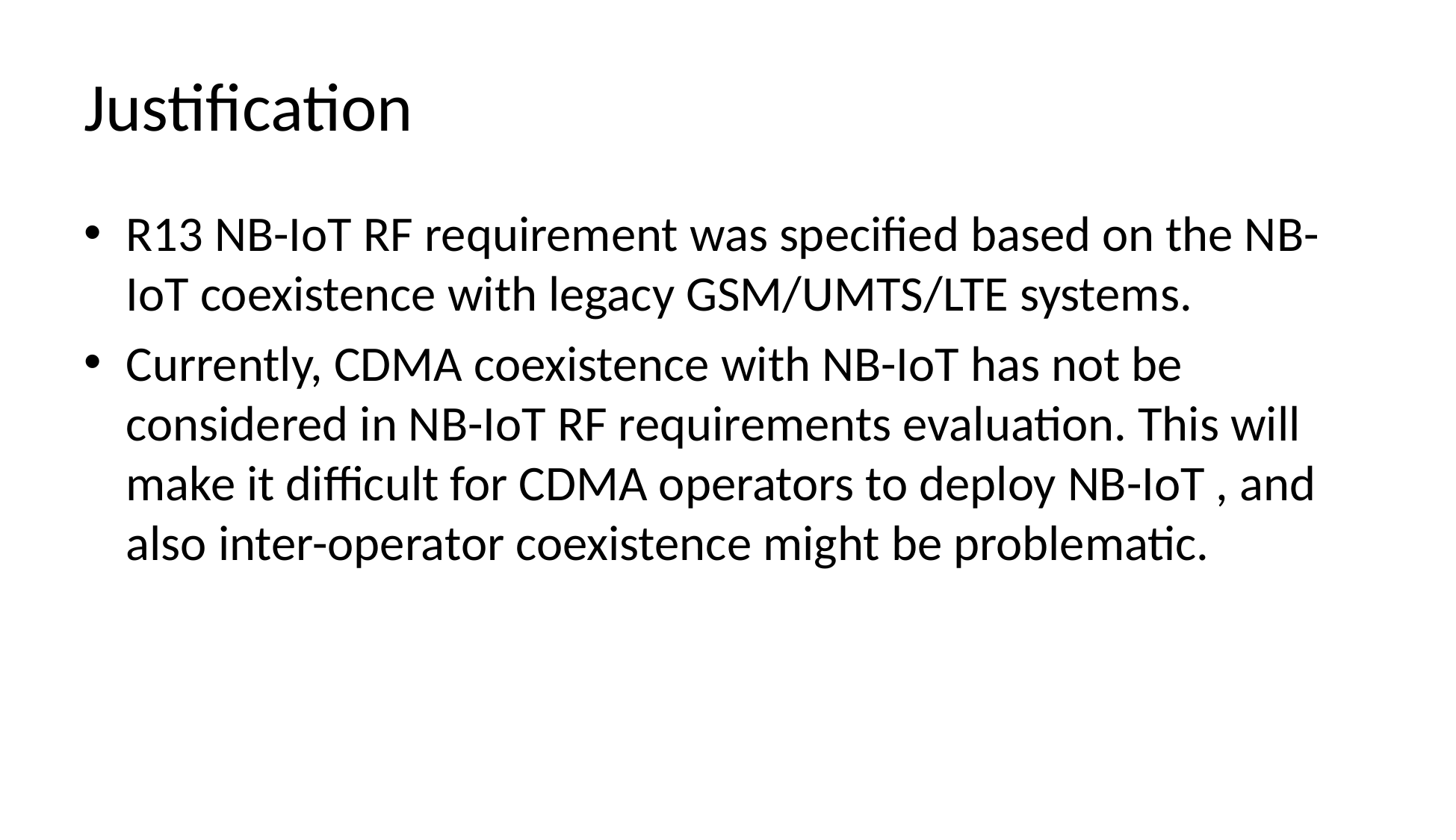

# Justification
R13 NB-IoT RF requirement was specified based on the NB-IoT coexistence with legacy GSM/UMTS/LTE systems.
Currently, CDMA coexistence with NB-IoT has not be considered in NB-IoT RF requirements evaluation. This will make it difficult for CDMA operators to deploy NB-IoT , and also inter-operator coexistence might be problematic.